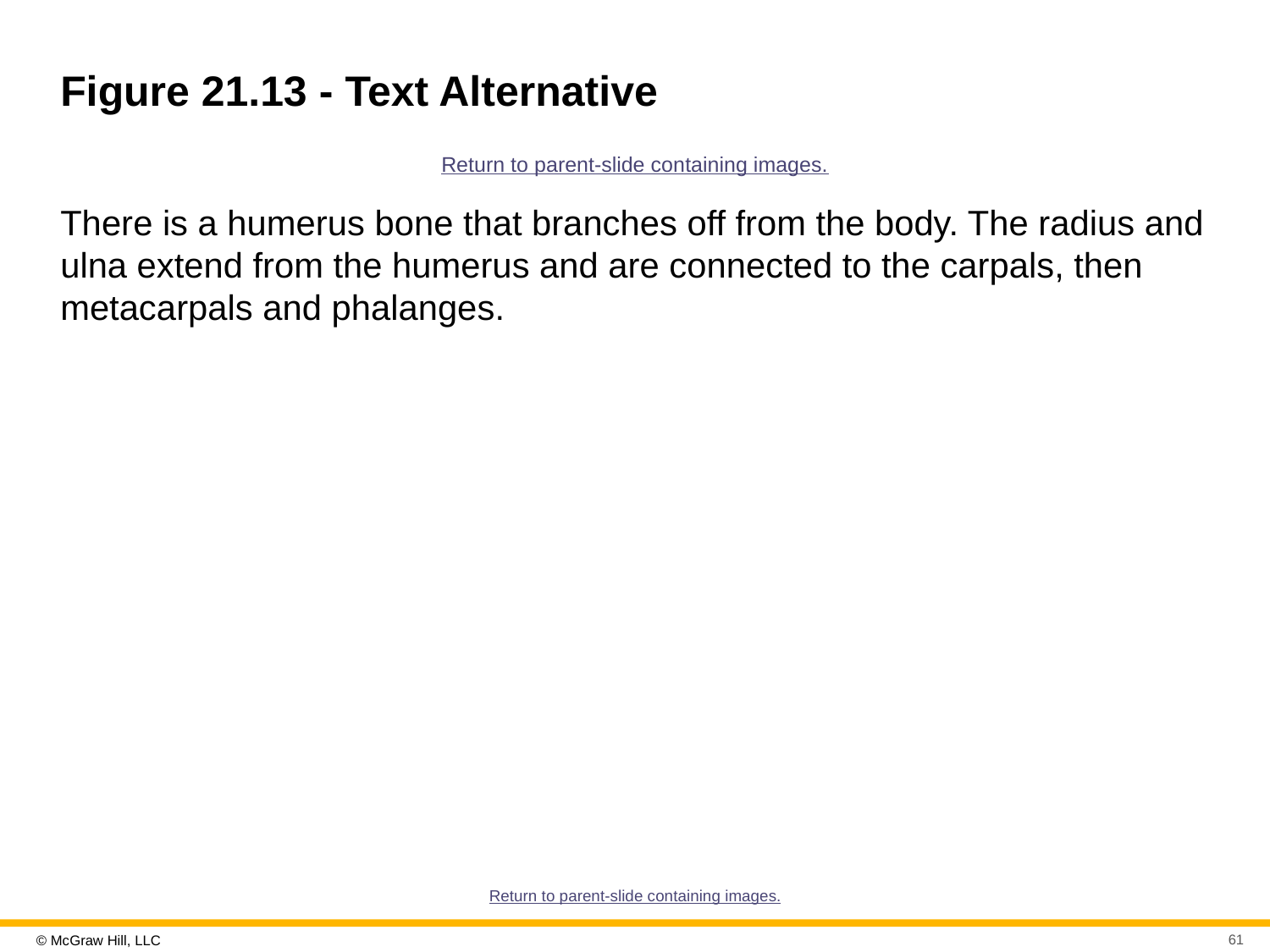

# Figure 21.13 - Text Alternative
Return to parent-slide containing images.
There is a humerus bone that branches off from the body. The radius and ulna extend from the humerus and are connected to the carpals, then metacarpals and phalanges.
Return to parent-slide containing images.
61